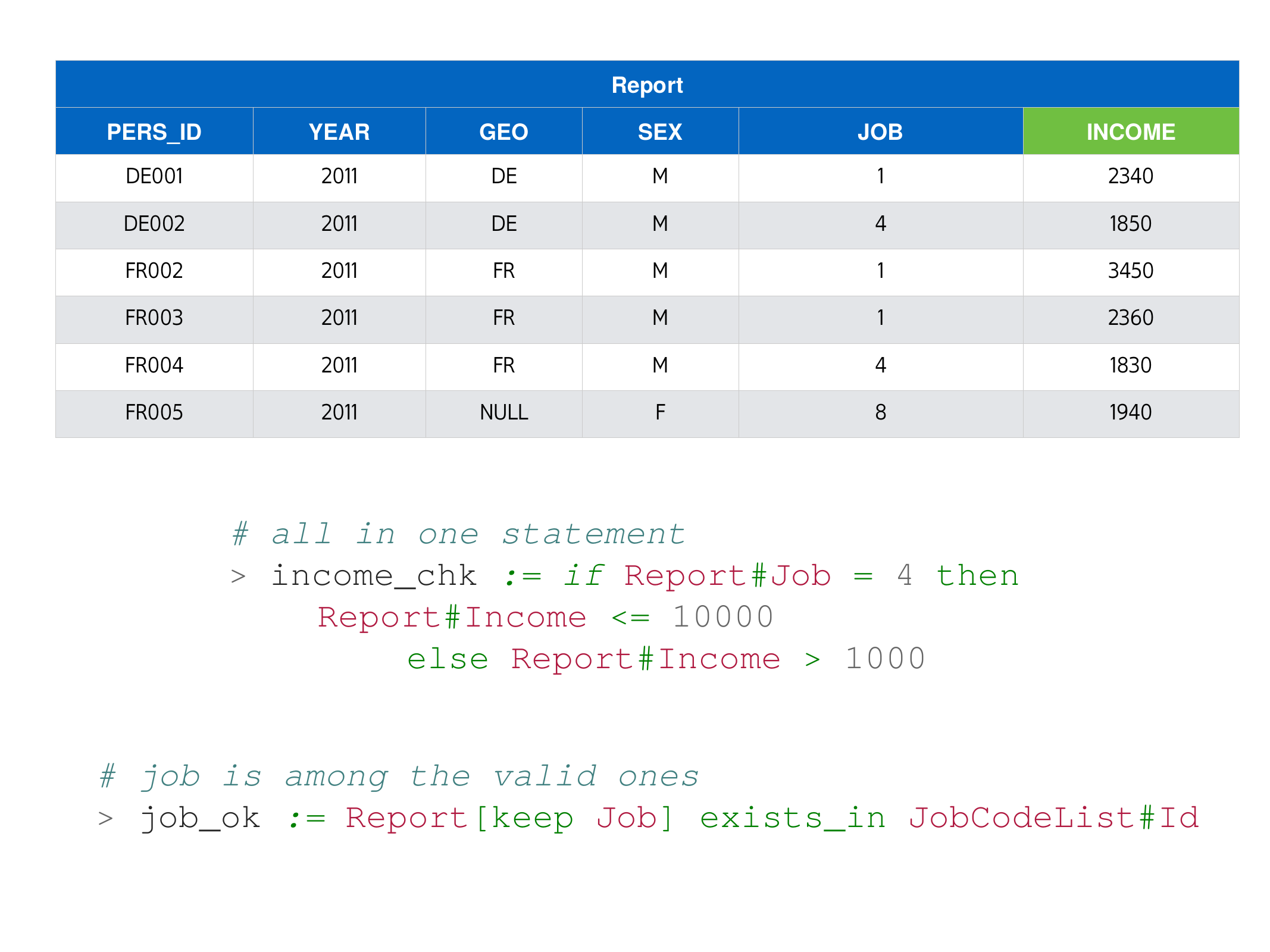

| Report |  |  |  |  |  |
| --- | --- | --- | --- | --- | --- |
| PERS\_ID | YEAR | GEO | SEX | JOB | INCOME |
| DE001 | 2011 | DE | M | 1 | 2340 |
| DE002 | 2011 | DE | M | 4 | 1850 |
| FR002 | 2011 | FR | M | 1 | 3450 |
| FR003 | 2011 | FR | M | 1 | 2360 |
| FR004 | 2011 | FR | M | 4 | 1830 |
| FR005 | 2011 | NULL | F | 8 | 1940 |
# all in one statement
> income_chk := if Report#Job = 4 then
Report#Income <= 10000
else Report#Income > 1000

# job is among the valid ones
> job_ok := Report[keep Job] exists_in JobCodeList#Id
13